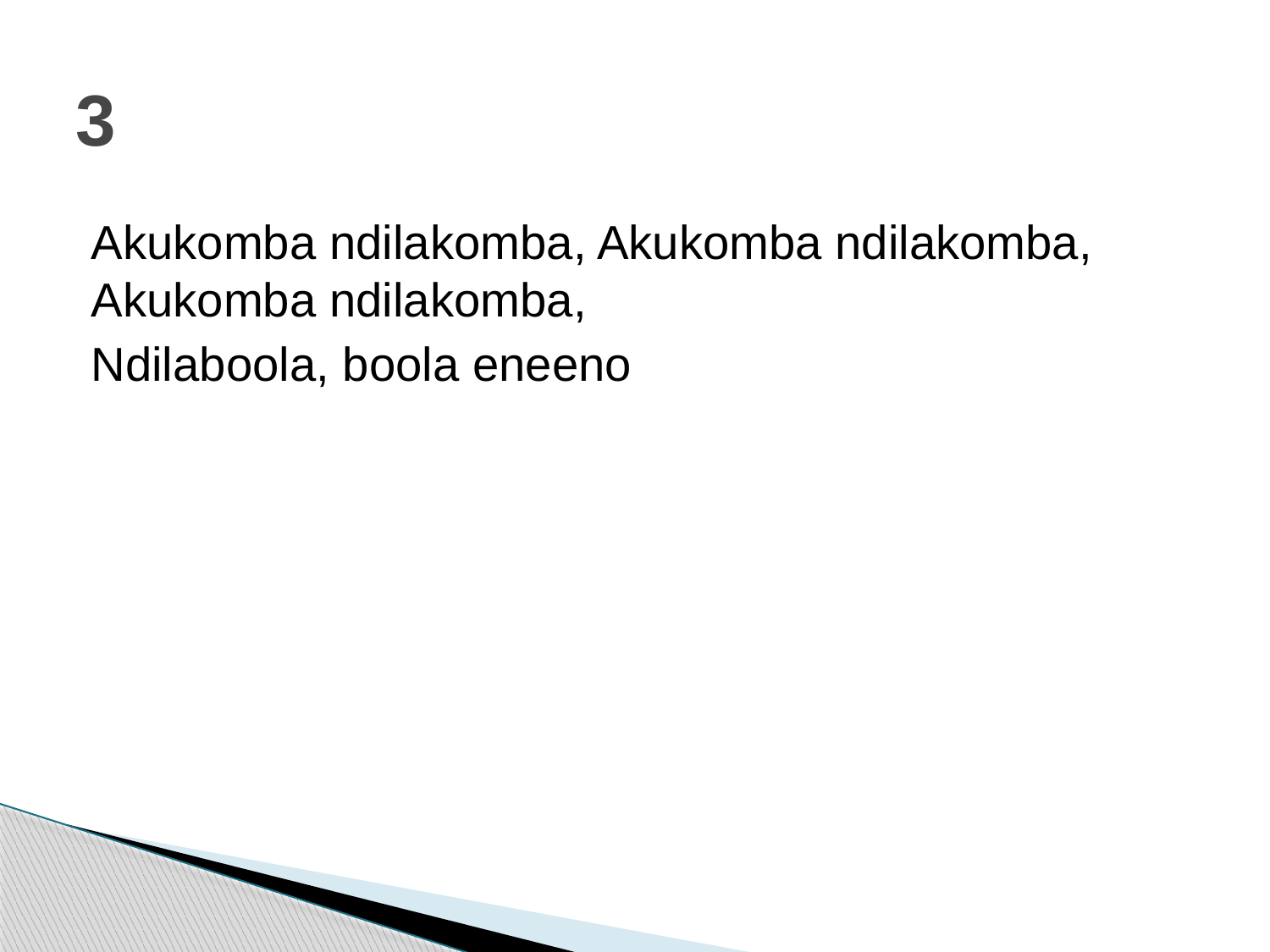

# 3
Akukomba ndilakomba, Akukomba ndilakomba, Akukomba ndilakomba,
Ndilaboola, boola eneeno